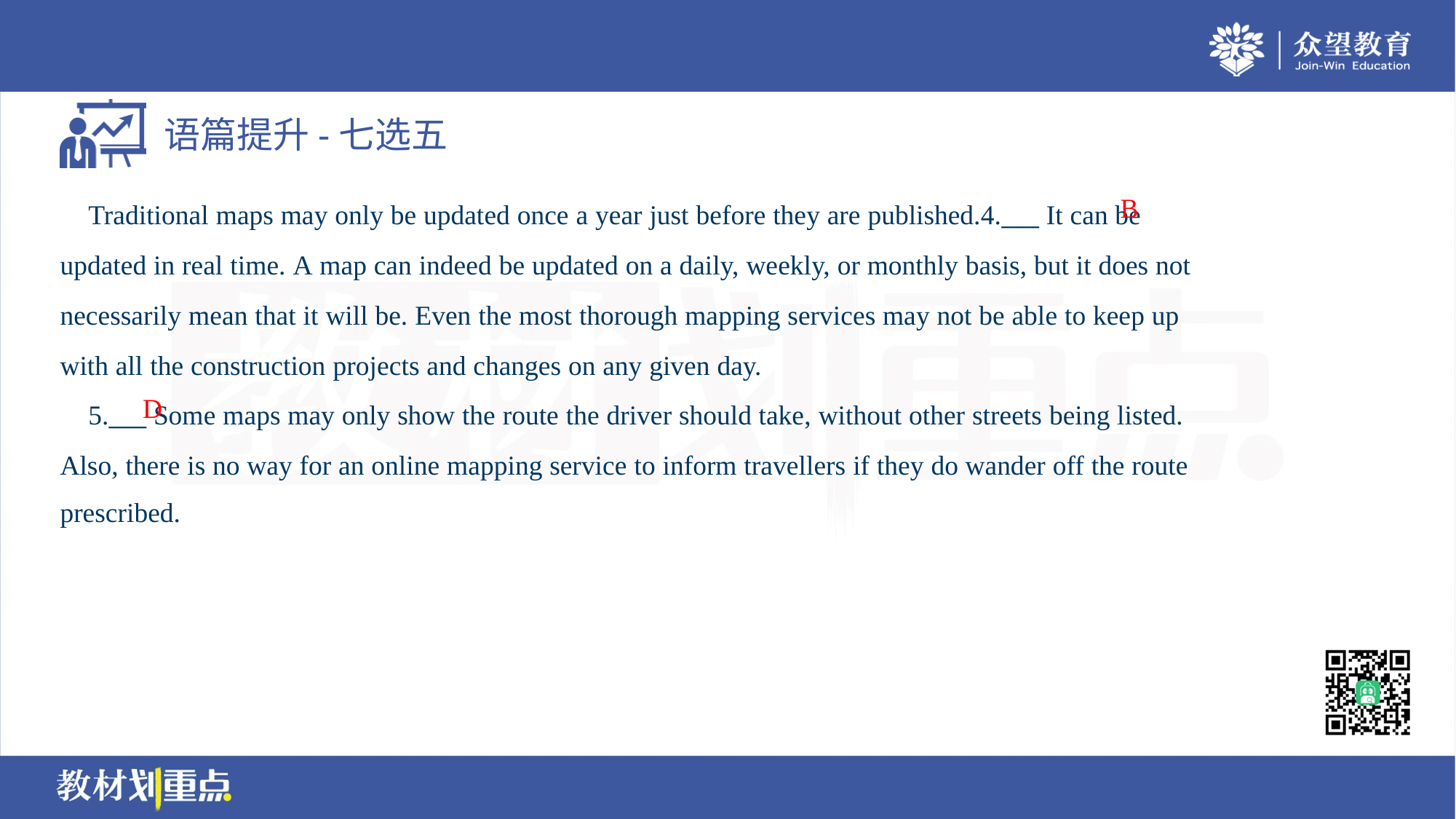

B
    Traditional maps may only be updated once a year just before they are published.4.___ It can be
updated in real time. A map can indeed be updated on a daily, weekly, or monthly basis, but it does not
necessarily mean that it will be. Even the most thorough mapping services may not be able to keep up
with all the construction projects and changes on any given day.
    5.___ Some maps may only show the route the driver should take, without other streets being listed.
Also, there is no way for an online mapping service to inform travellers if they do wander off the route
prescribed.
D